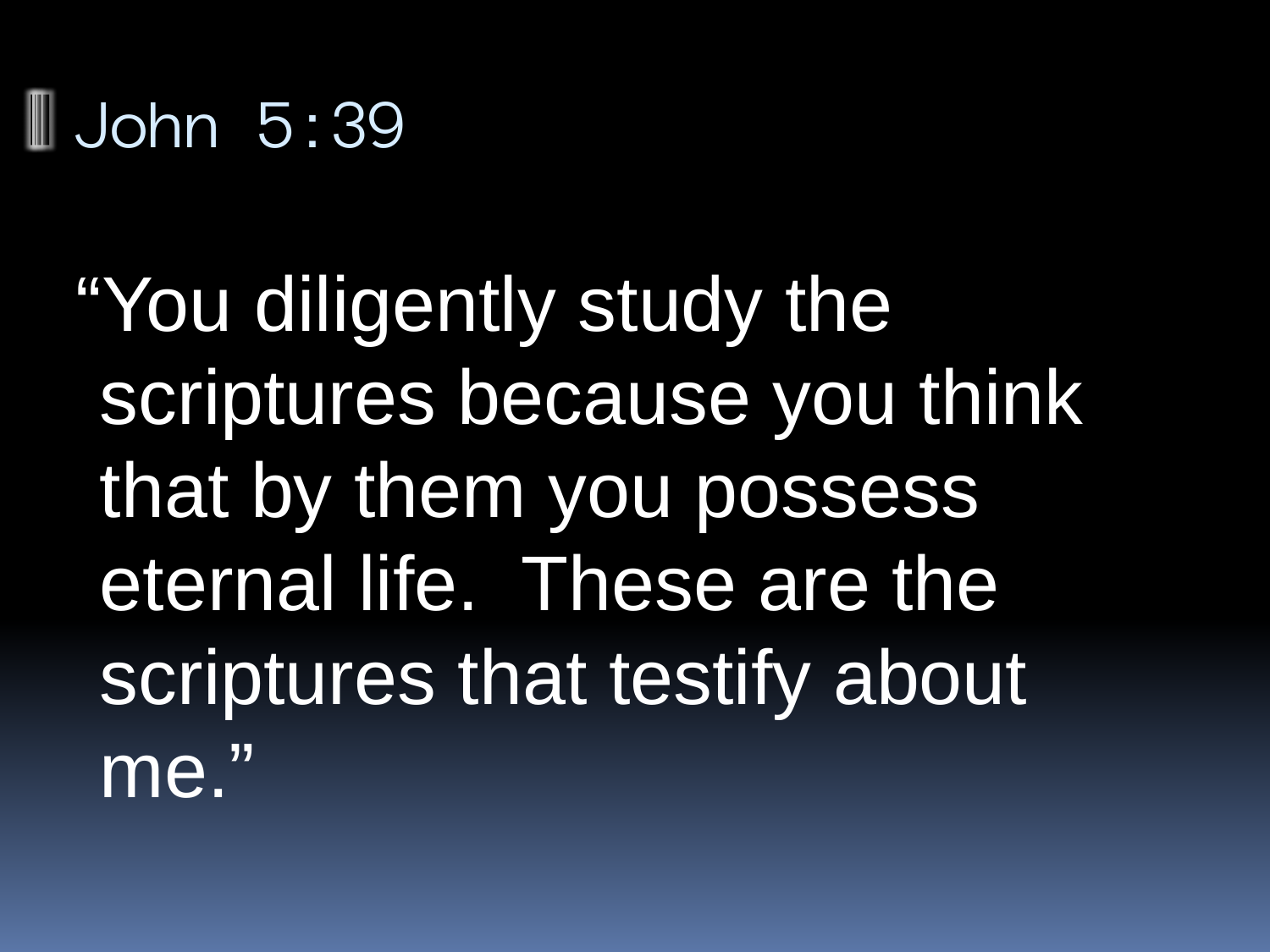

# John 5:39
“You diligently study the scriptures because you think that by them you possess eternal life.  These are the scriptures that testify about me.”